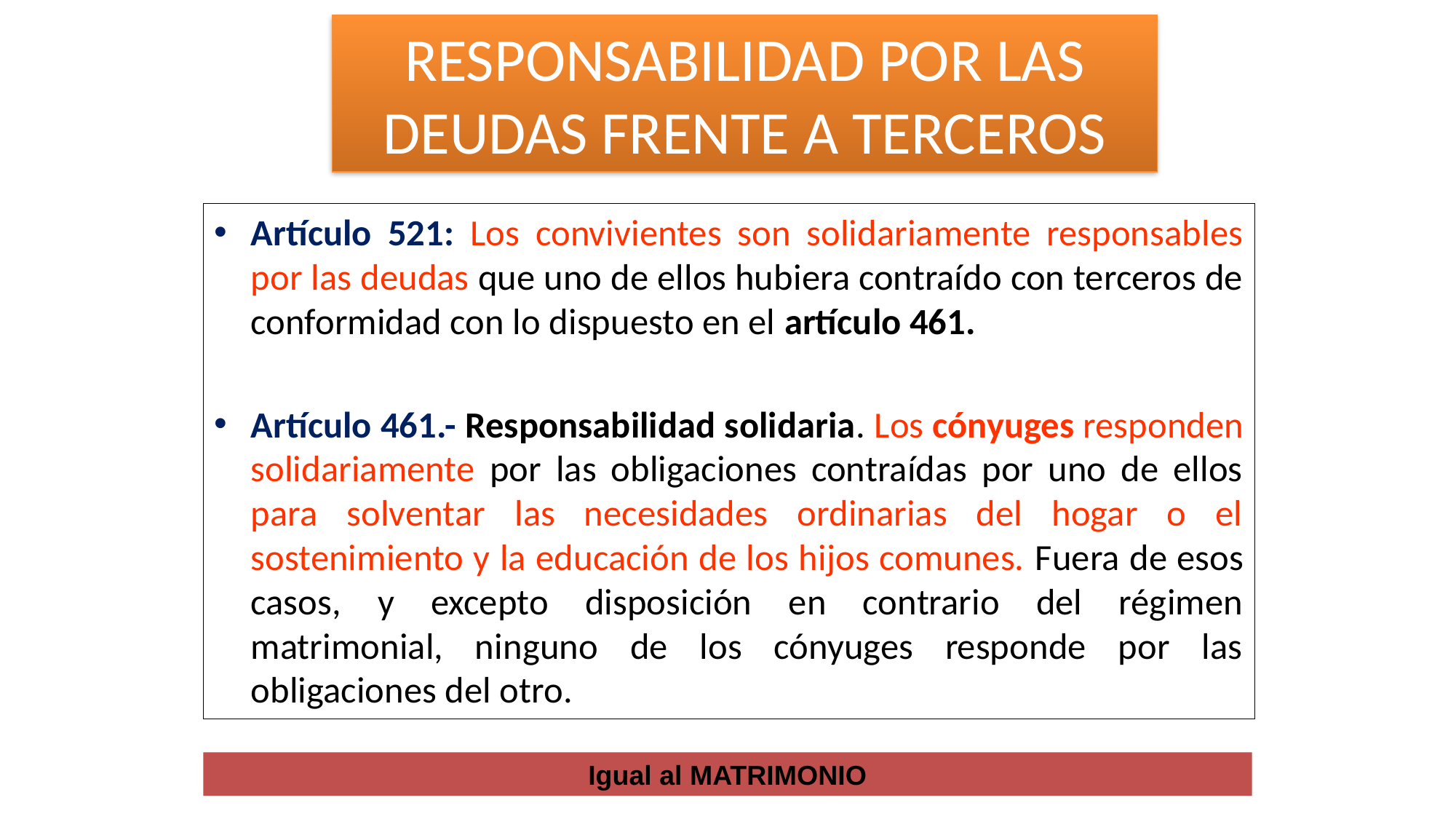

RESPONSABILIDAD POR LAS DEUDAS FRENTE A TERCEROS

Artículo 521: Los convivientes son solidariamente responsables por las deudas que uno de ellos hubiera contraído con terceros de conformidad con lo dispuesto en el artículo 461.

Artículo 461.- Responsabilidad solidaria. Los cónyuges responden solidariamente por las obligaciones contraídas por uno de ellos para solventar las necesidades ordinarias del hogar o el sostenimiento y la educación de los hijos comunes. Fuera de esos casos, y excepto disposición en contrario del régimen matrimonial, ninguno de los cónyuges responde por las obligaciones del otro.

Igual al MATRIMONIO